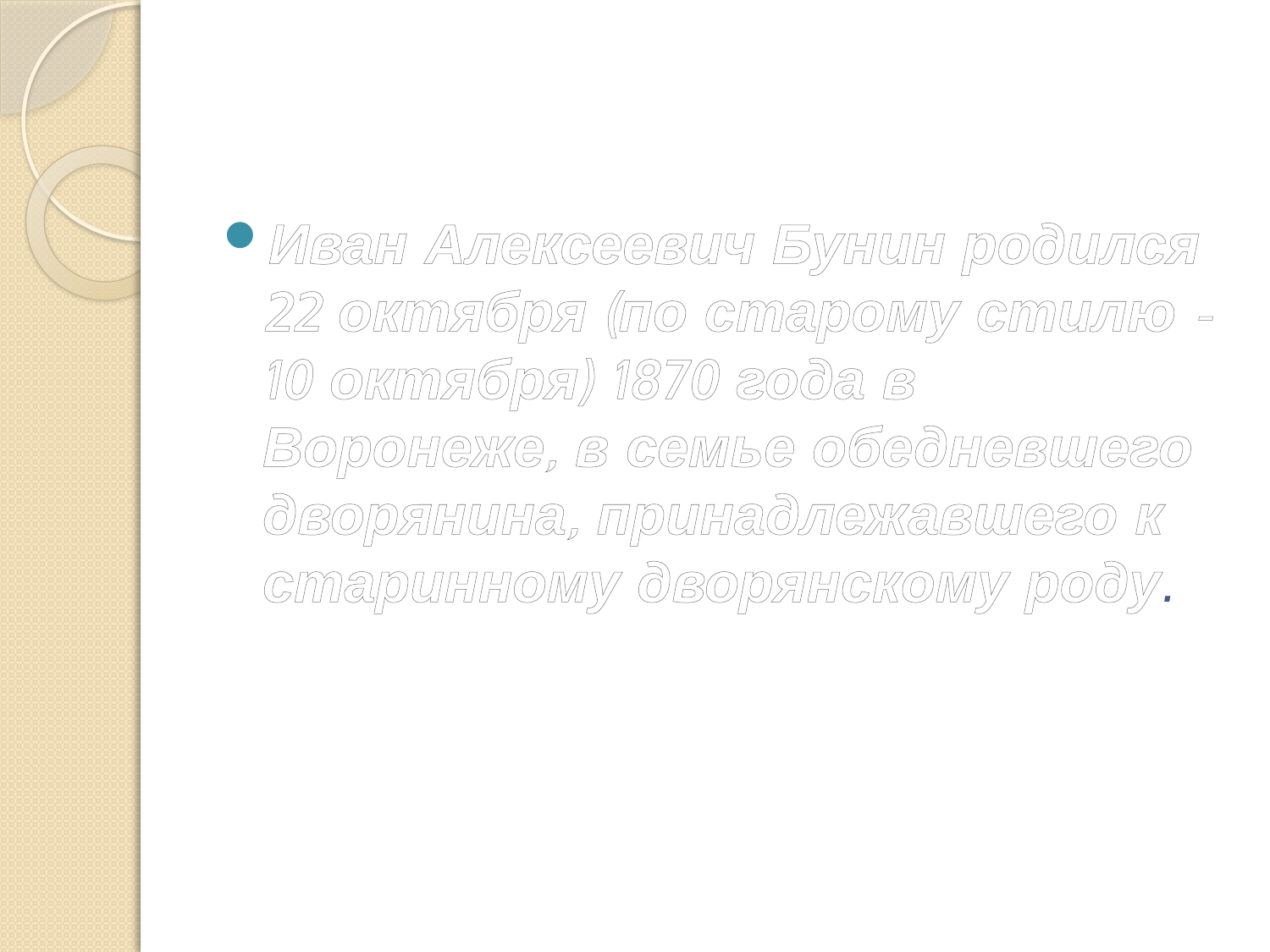

#
Иван Алексеевич Бунин родился 22 октября (по старому стилю - 10 октября) 1870 года в Воронеже, в семье обедневшего дворянина, принадлежавшего к старинному дворянскому роду.